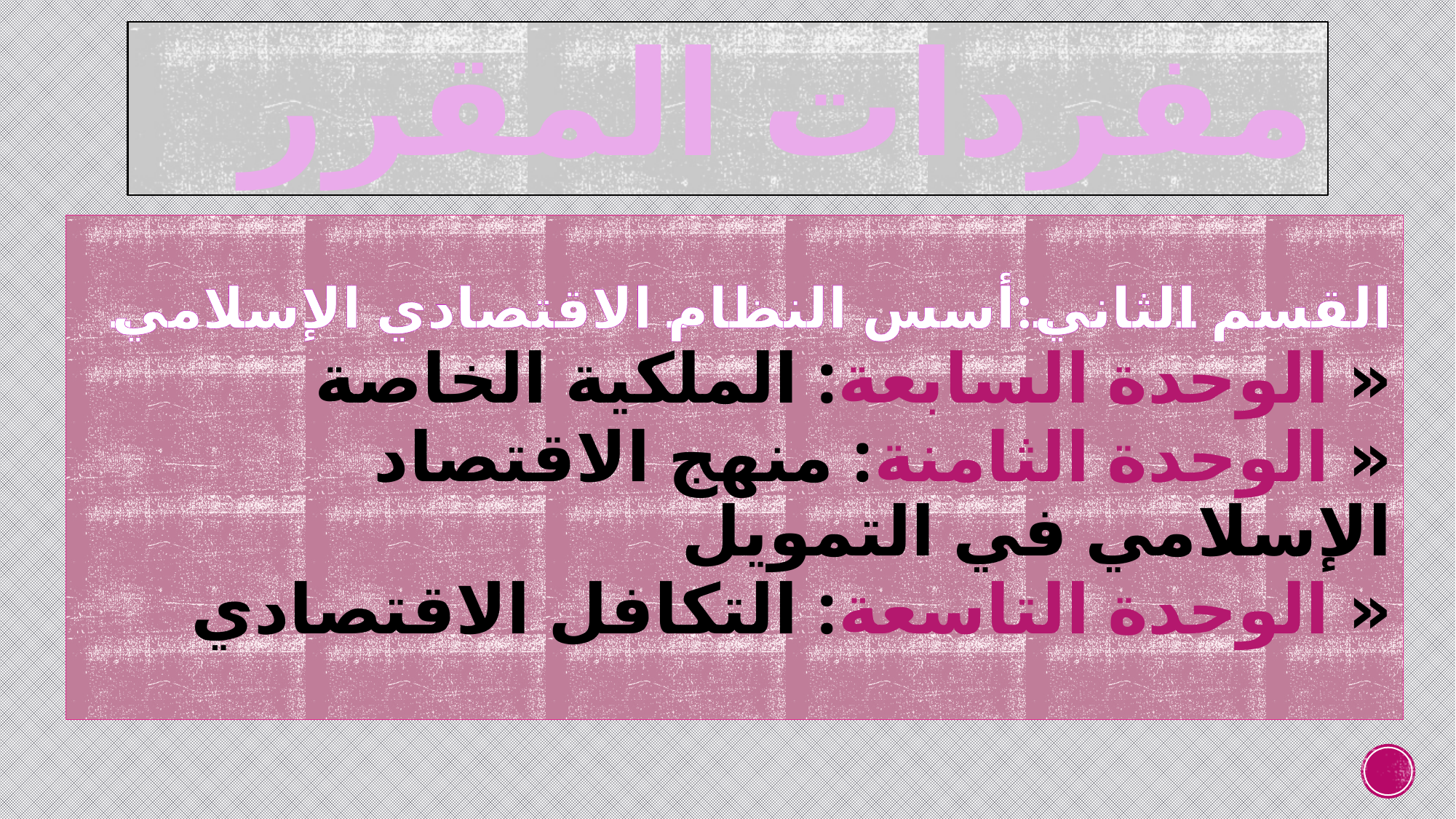

# مفردات المقرر

القسم الثاني:أسس النظام الاقتصادي الإسلامي
« الوحدة السابعة: الملكية الخاصة
« الوحدة الثامنة: منهج الاقتصاد الإسلامي في التمويل
« الوحدة التاسعة: التكافل الاقتصادي